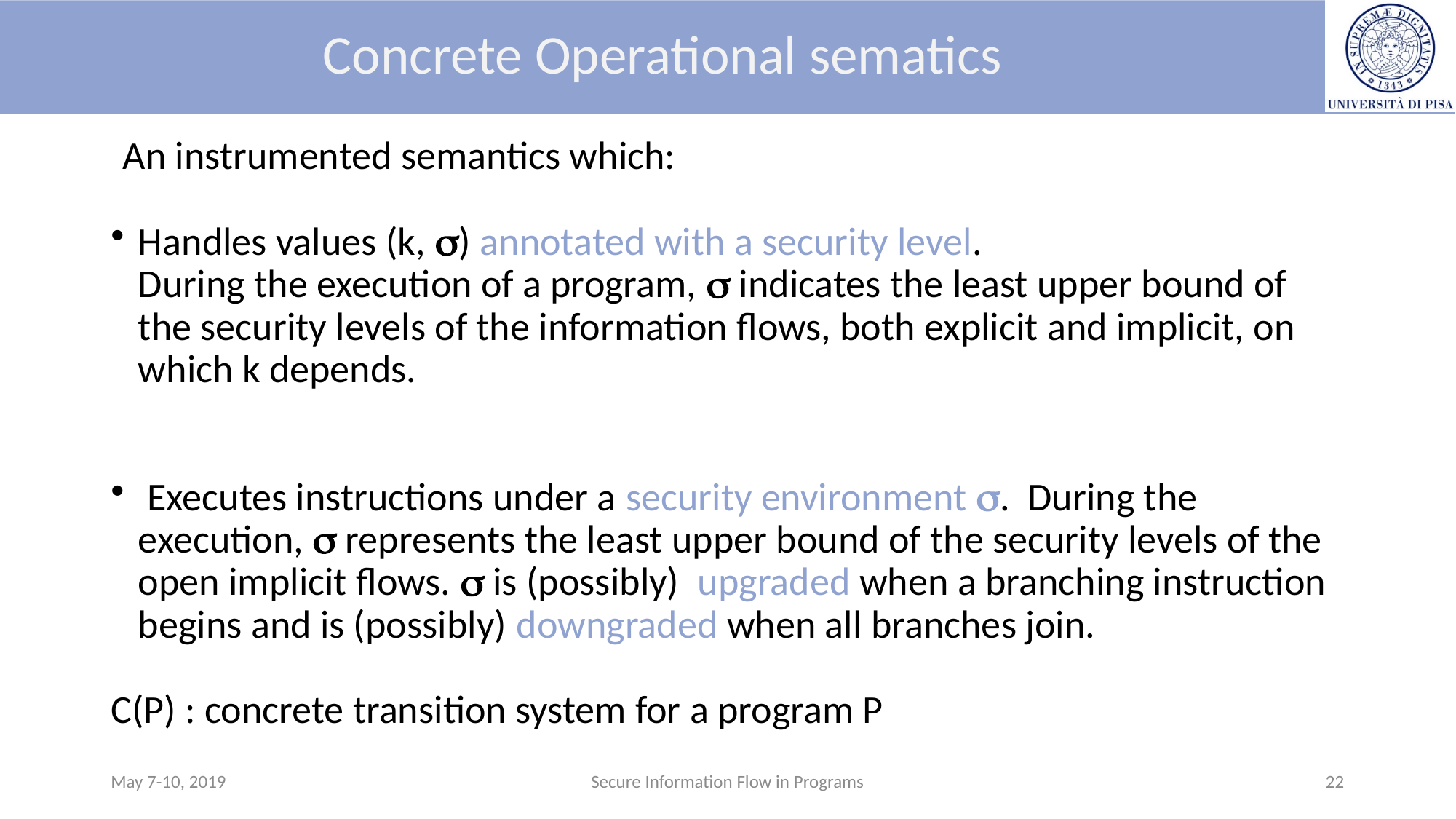

# Concrete Operational sematics
 An instrumented semantics which:

Handles values (k, σ) annotated with a security level.
During the execution of a program, σ indicates the least upper bound of the security levels of the information flows, both explicit and implicit, on which k depends.

 Executes instructions under a security environment σ.  During the execution, σ represents the least upper bound of the security levels of the open implicit flows. σ is (possibly)  upgraded when a branching instruction begins and is (possibly) downgraded when all branches join.

C(P) : concrete transition system for a program P

May 7-10, 2019
Secure Information Flow in Programs
22